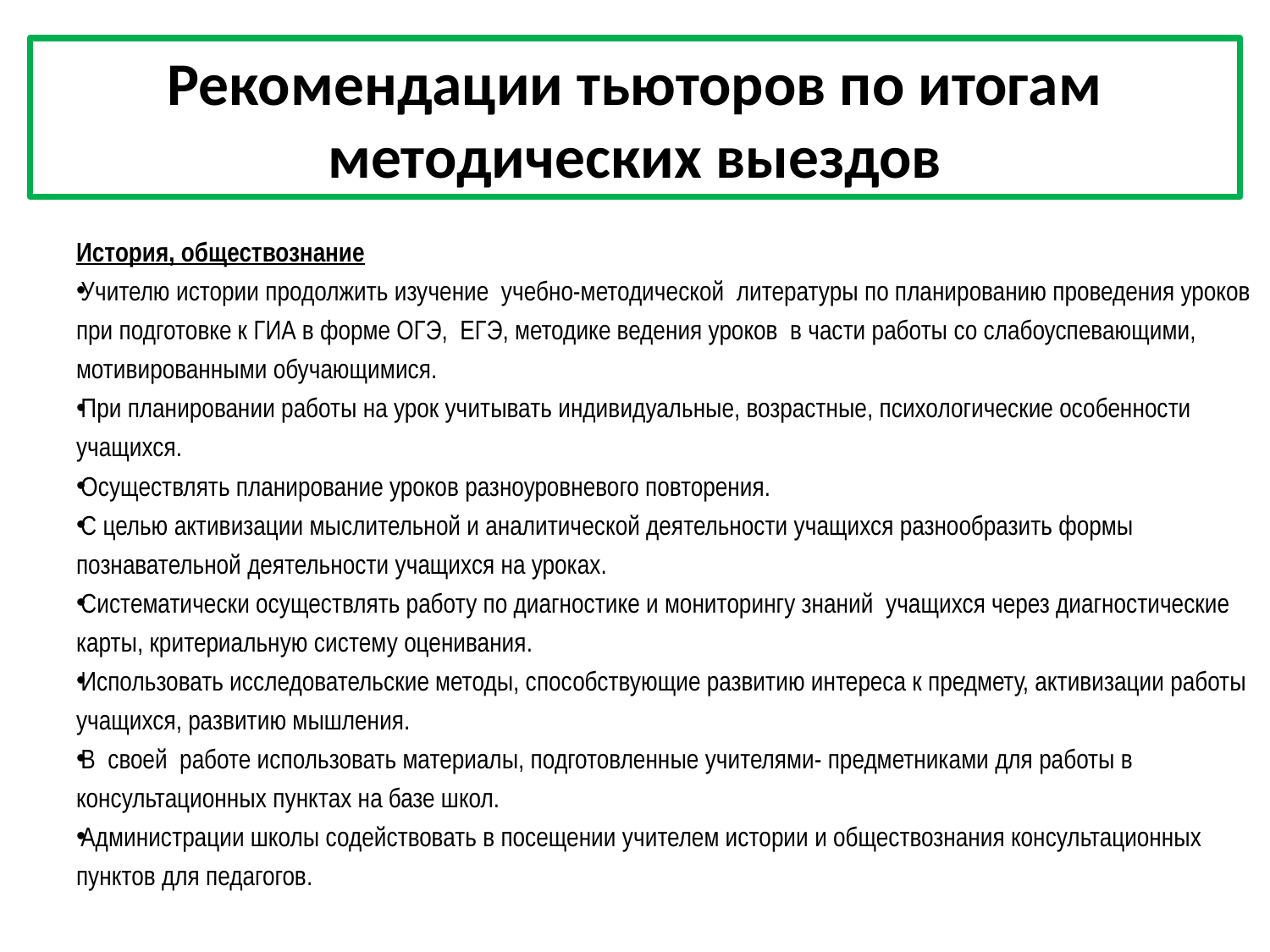

# Рекомендации тьюторов по итогам методических выездов
История, обществознание
Учителю истории продолжить изучение  учебно-методической  литературы по планированию проведения уроков при подготовке к ГИА в форме ОГЭ,  ЕГЭ, методике ведения уроков  в части работы со слабоуспевающими, мотивированными обучающимися.
При планировании работы на урок учитывать индивидуальные, возрастные, психологические особенности учащихся.
Осуществлять планирование уроков разноуровневого повторения.
С целью активизации мыслительной и аналитической деятельности учащихся разнообразить формы познавательной деятельности учащихся на уроках.
Систематически осуществлять работу по диагностике и мониторингу знаний  учащихся через диагностические карты, критериальную систему оценивания.
Использовать исследовательские методы, способствующие развитию интереса к предмету, активизации работы учащихся, развитию мышления.
В  своей  работе использовать материалы, подготовленные учителями- предметниками для работы в консультационных пунктах на базе школ.
Администрации школы содействовать в посещении учителем истории и обществознания консультационных пунктов для педагогов.